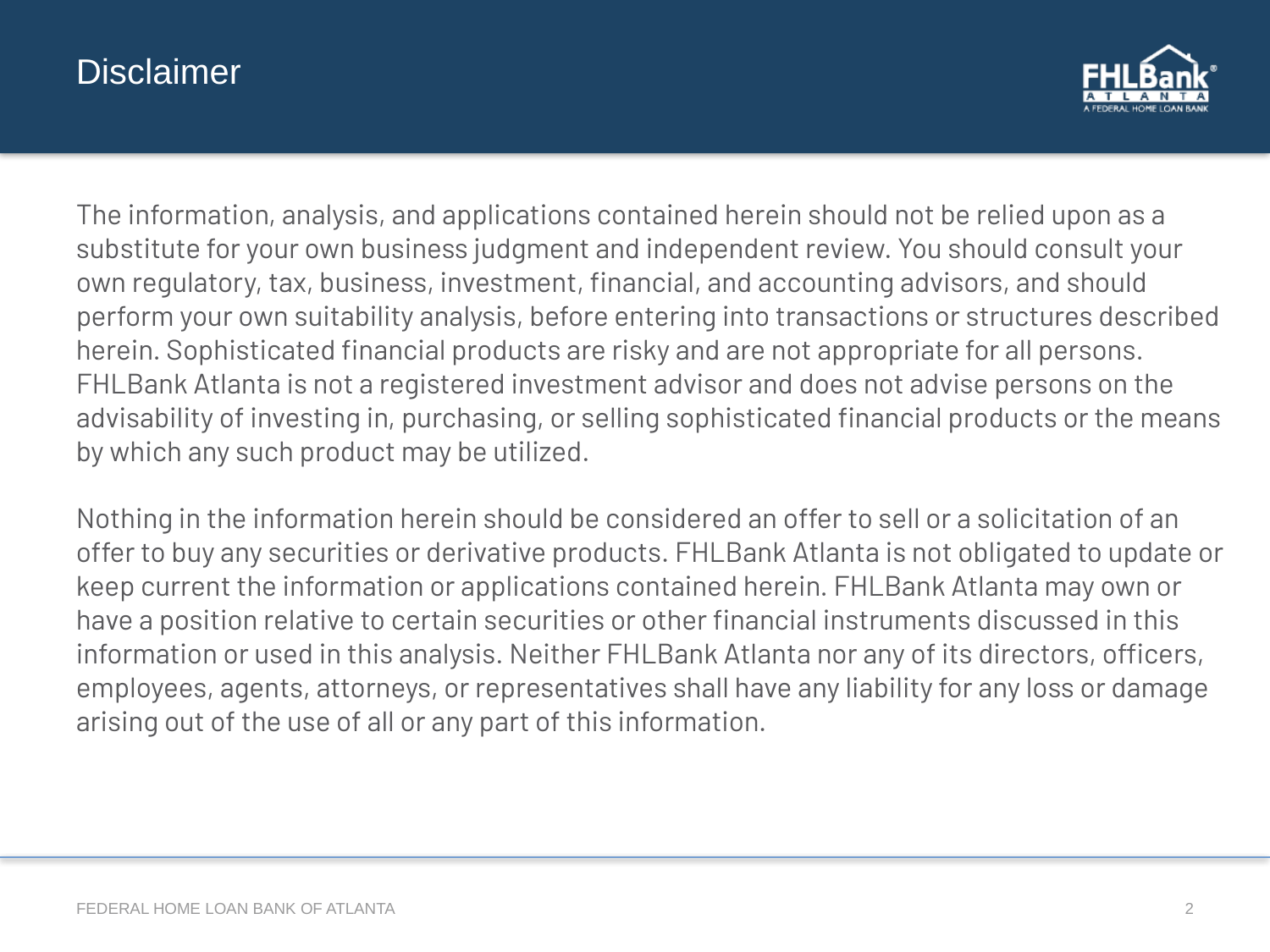

# Disclaimer
The information, analysis, and applications contained herein should not be relied upon as a substitute for your own business judgment and independent review. You should consult your own regulatory, tax, business, investment, financial, and accounting advisors, and should perform your own suitability analysis, before entering into transactions or structures described herein. Sophisticated financial products are risky and are not appropriate for all persons. FHLBank Atlanta is not a registered investment advisor and does not advise persons on the advisability of investing in, purchasing, or selling sophisticated financial products or the means by which any such product may be utilized.

Nothing in the information herein should be considered an offer to sell or a solicitation of an offer to buy any securities or derivative products. FHLBank Atlanta is not obligated to update or keep current the information or applications contained herein. FHLBank Atlanta may own or have a position relative to certain securities or other financial instruments discussed in this information or used in this analysis. Neither FHLBank Atlanta nor any of its directors, officers, employees, agents, attorneys, or representatives shall have any liability for any loss or damage arising out of the use of all or any part of this information.

FEDERAL HOME LOAN BANK OF ATLANTA
2